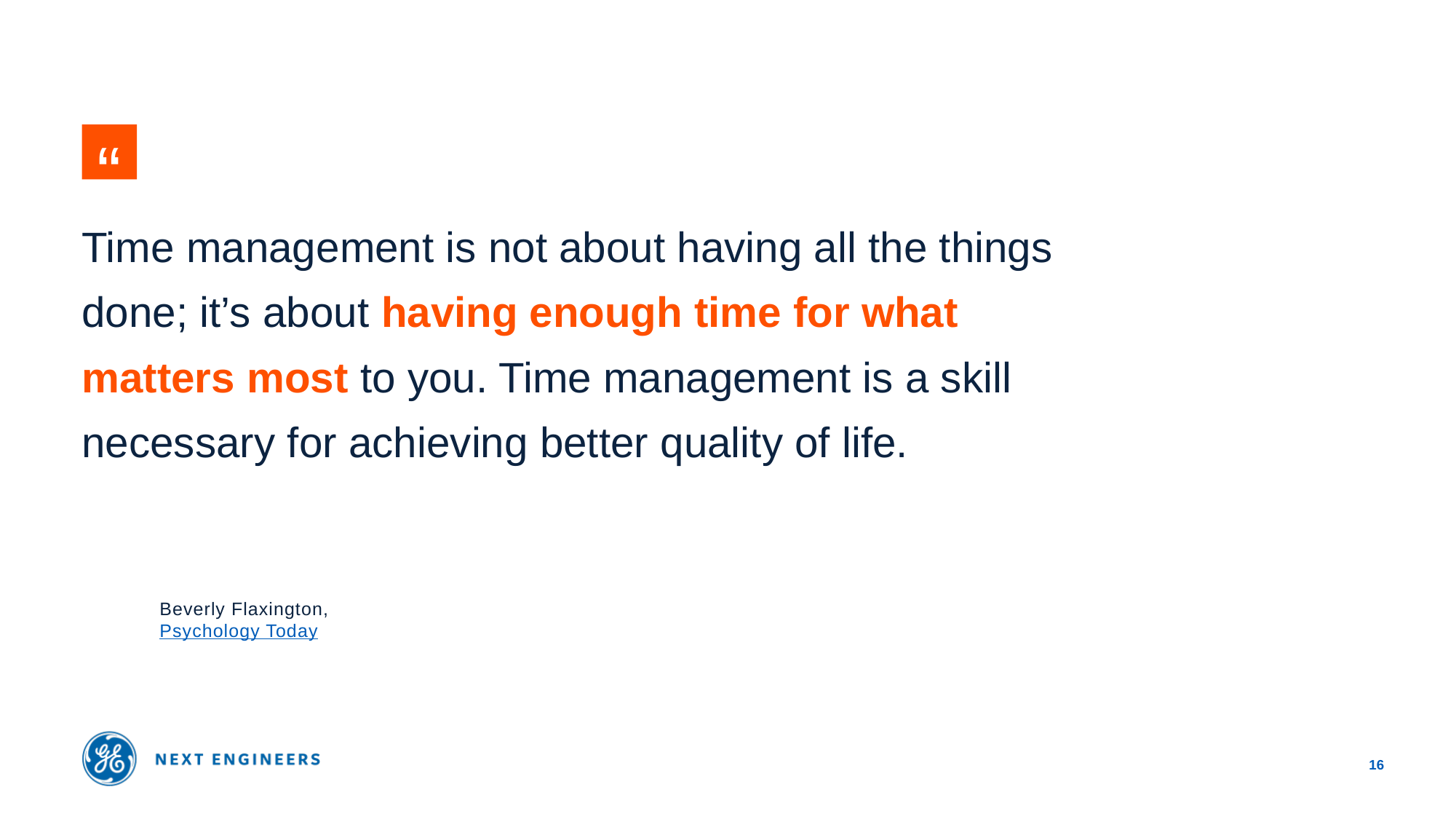

Time management is not about having all the things done; it’s about having enough time for what matters most to you. Time management is a skill necessary for achieving better quality of life.

Beverly Flaxington, Psychology Today
16